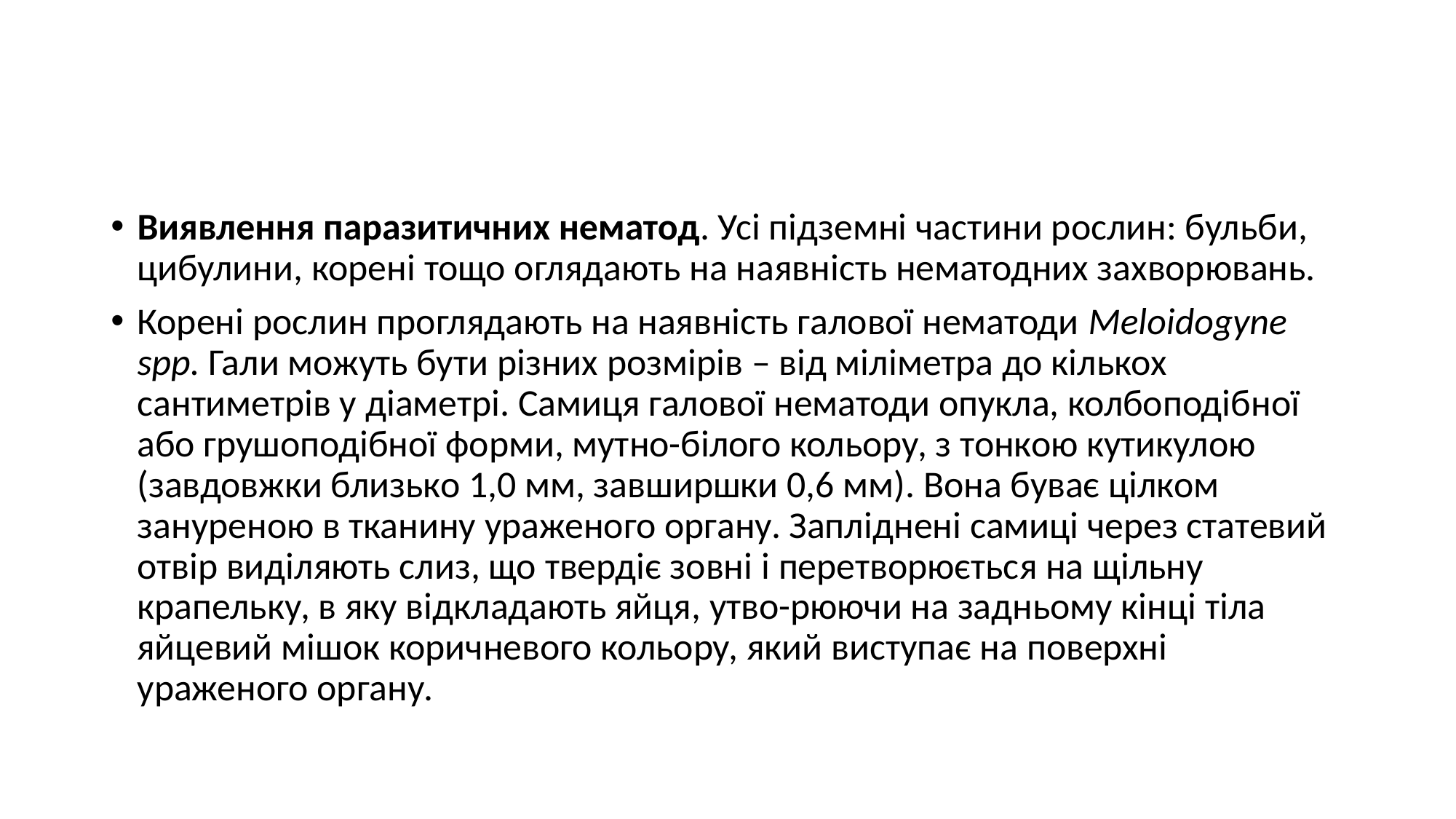

#
Виявлення паразитичних нематод. Усі підземні частини рослин: бульби, цибулини, корені тощо оглядають на наявність нематодних захворювань.
Корені рослин проглядають на наявність галової нематоди Meloidogyne spp. Гали можуть бути різних розмірів – від міліметра до кількох сантиметрів у діаметрі. Самиця галової нематоди опукла, колбоподібної або грушоподібної форми, мутно-білого кольору, з тонкою кутикулою (завдовжки близько 1,0 мм, завширшки 0,6 мм). Вона буває цілком зануреною в тканину ураженого органу. Запліднені самиці через статевий отвір виділяють слиз, що твердіє зовні і перетворюється на щільну крапельку, в яку відкладають яйця, утво-рюючи на задньому кінці тіла яйцевий мішок коричневого кольору, який виступає на поверхні ураженого органу.